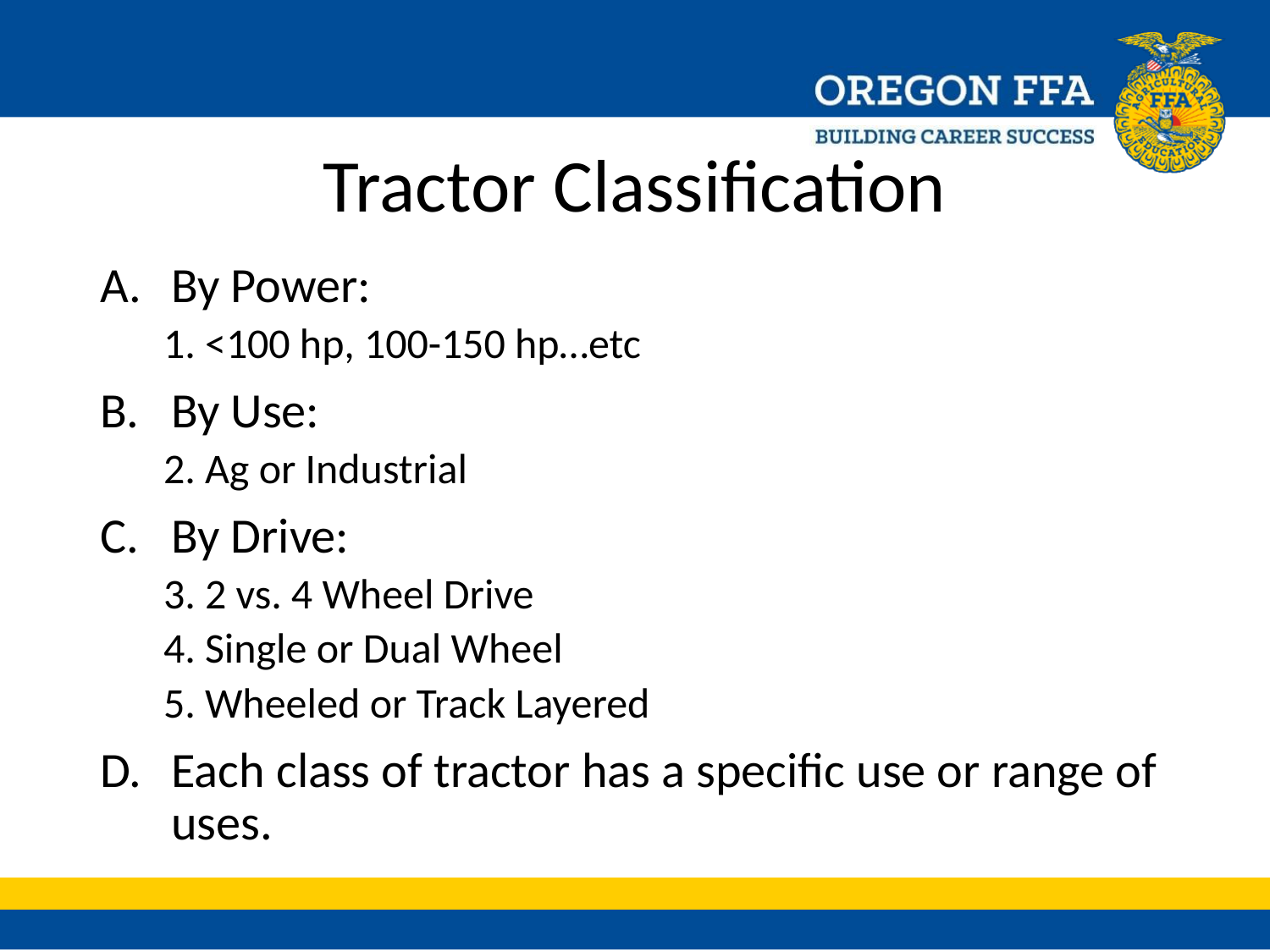

# Tractor Classification
By Power:
1. <100 hp, 100-150 hp…etc
By Use:
2. Ag or Industrial
By Drive:
3. 2 vs. 4 Wheel Drive
4. Single or Dual Wheel
5. Wheeled or Track Layered
Each class of tractor has a specific use or range of uses.